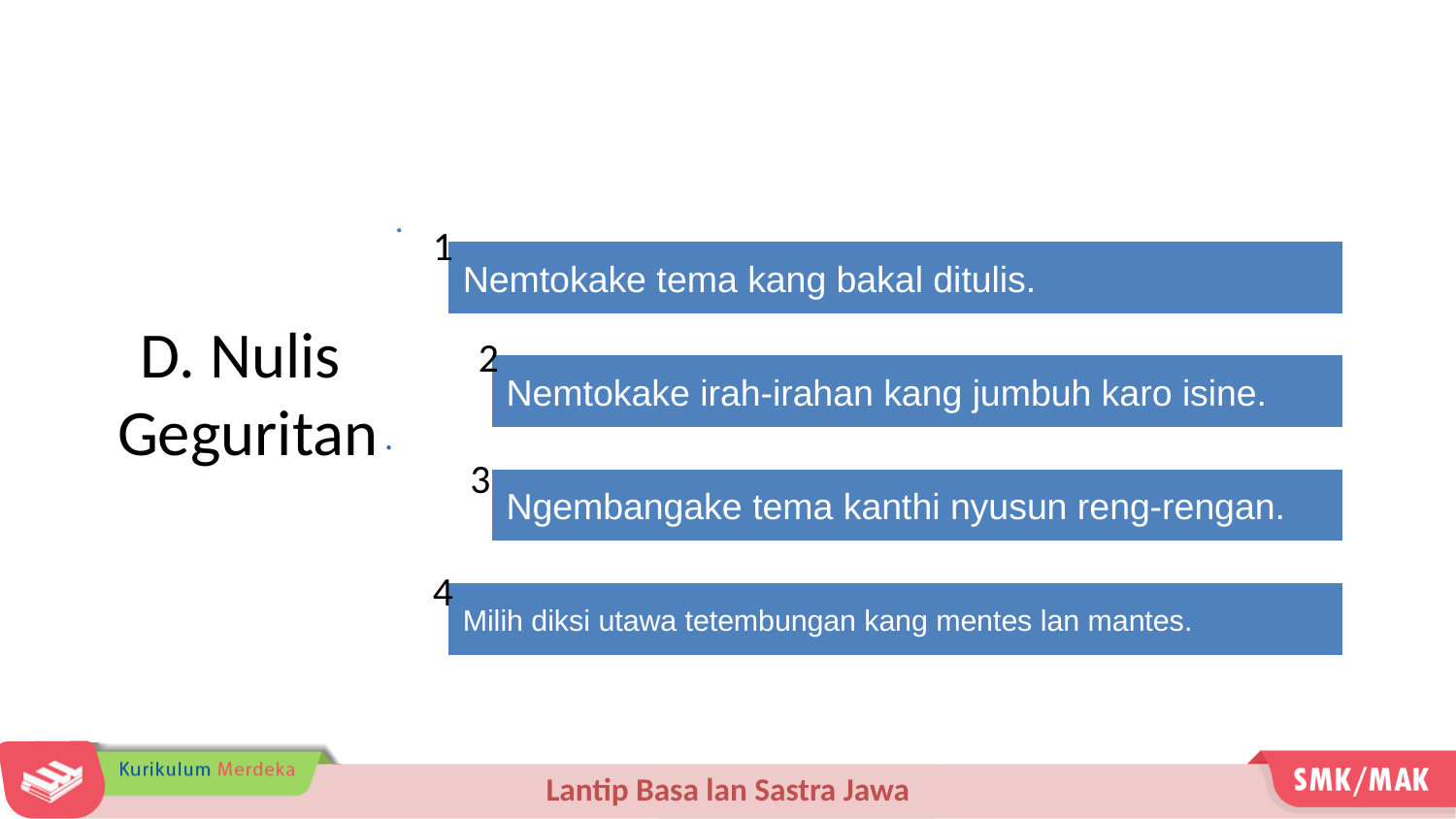

Nemtokake tema kang bakal ditulis.
Nemtokake irah-irahan kang jumbuh karo isine.
Ngembangake tema kanthi nyusun reng-rengan.
Milih diksi utawa tetembungan kang mentes lan mantes.
1
# D. Nulis Geguritan
2
3
4